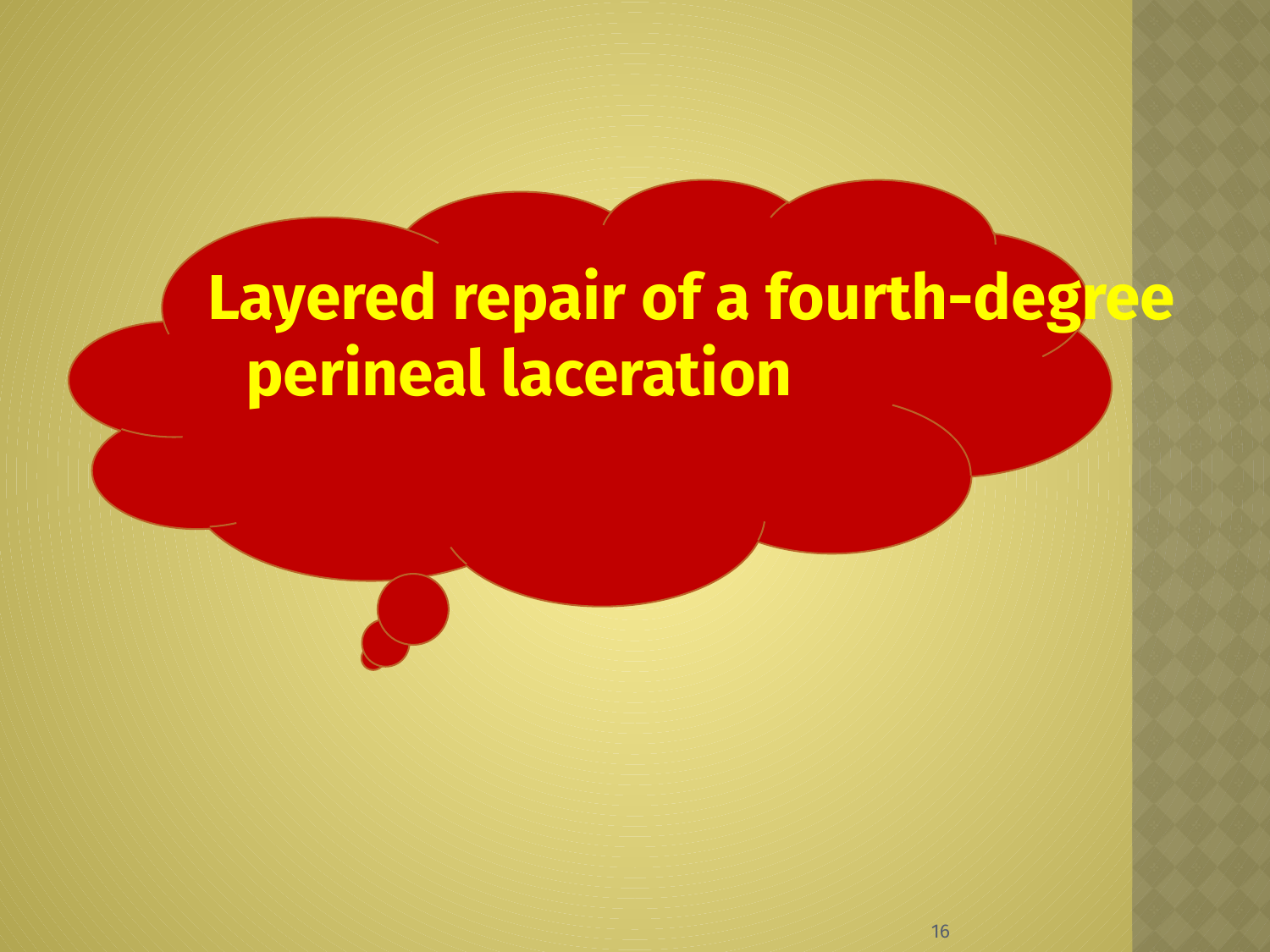

#

Layered repair of a fourth-degree perineal laceration
16